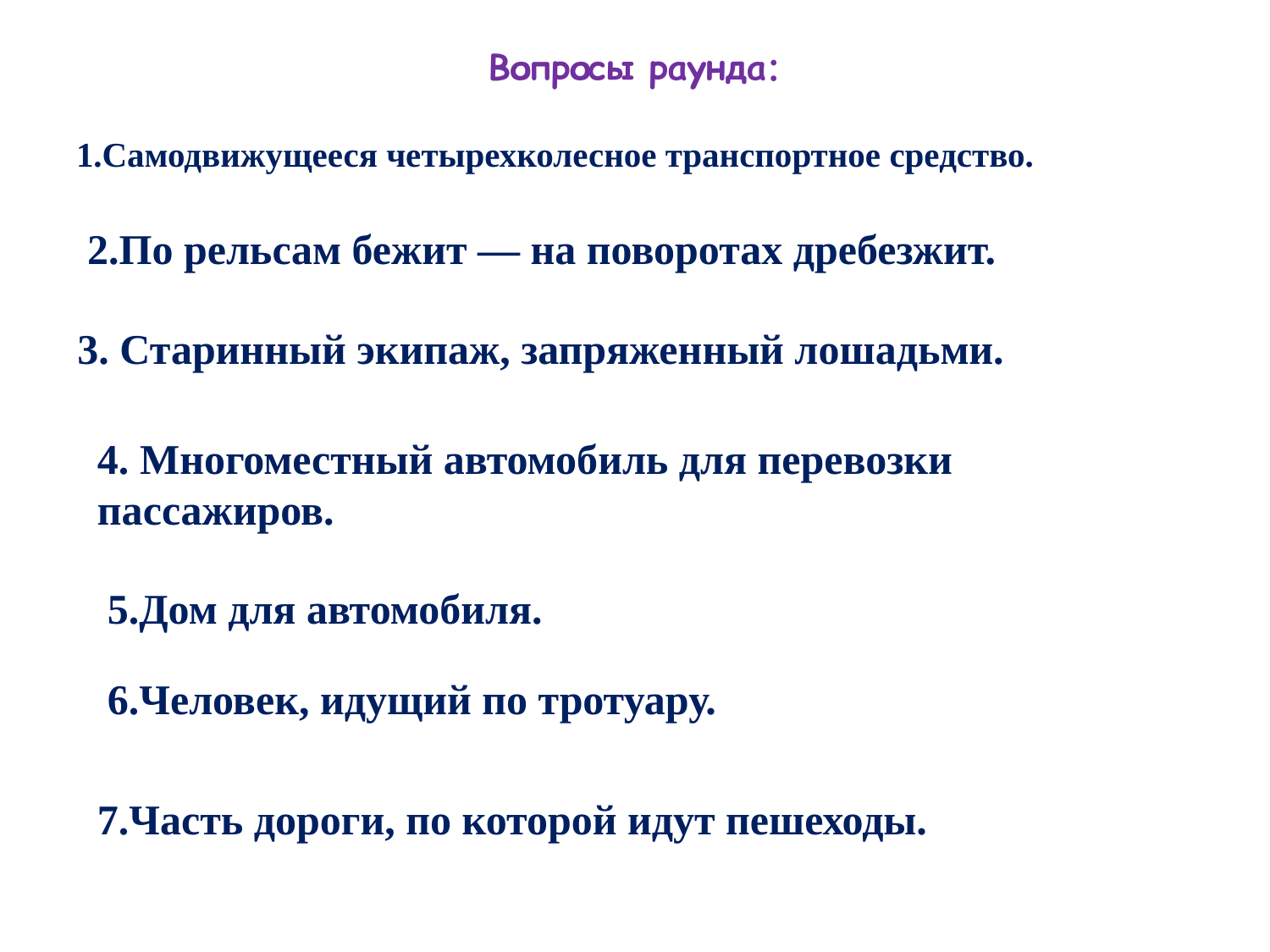

# Вопросы раунда:
1.Самодвижущееся четырехколесное транспортное средство.

2.По рельсам бежит — на поворотах дребезжит.

3. Старинный экипаж, запряженный лошадьми.

4. Многоместный автомобиль для перевозки пассажиров.

5.Дом для автомобиля.
6.Человек, идущий по тротуару.

7.Часть дороги, по которой идут пешеходы.